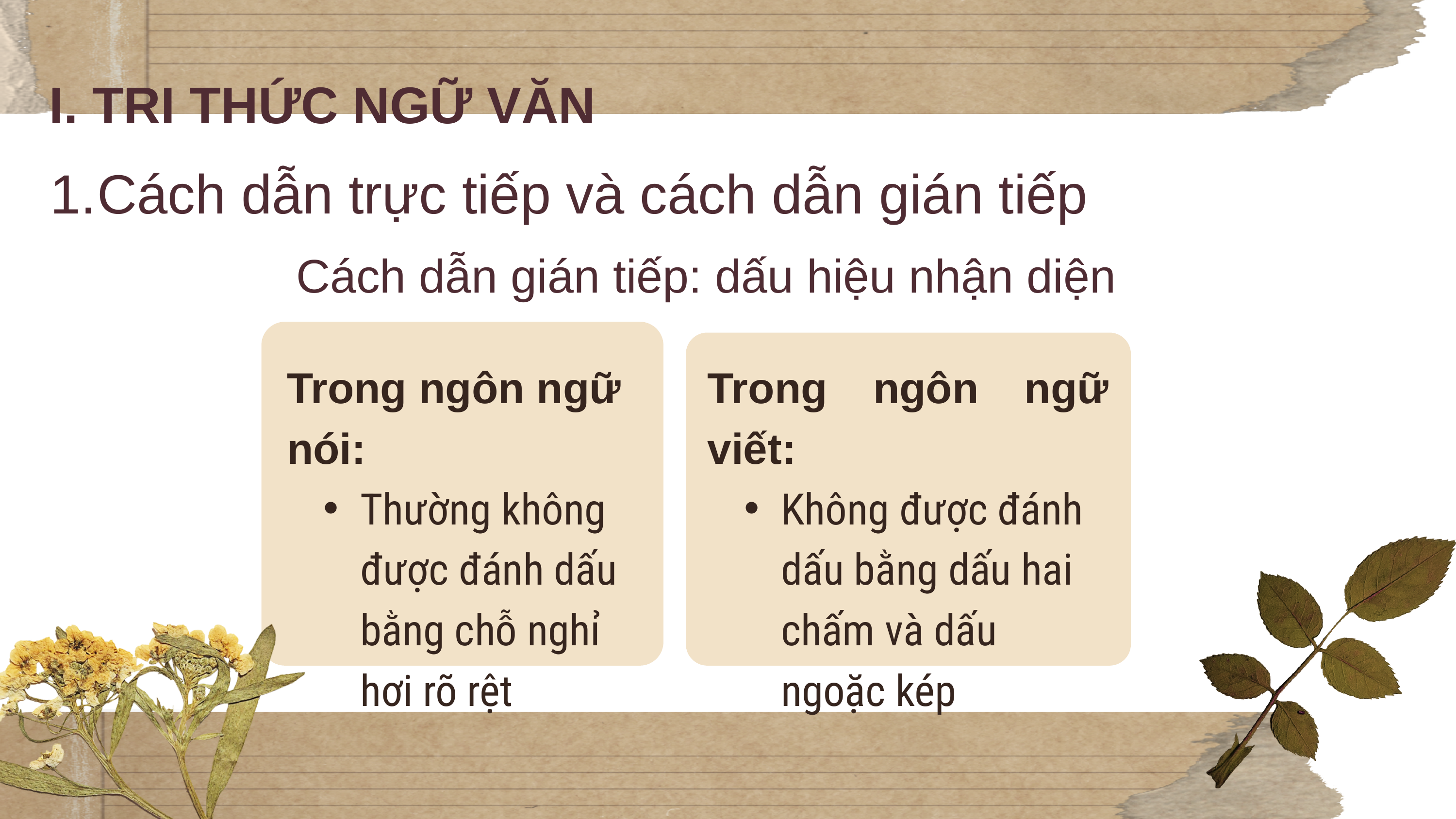

I. TRI THỨC NGỮ VĂN
Cách dẫn trực tiếp và cách dẫn gián tiếp
Cách dẫn gián tiếp: dấu hiệu nhận diện

Trong ngôn ngữ nói:
Thường không được đánh dấu bằng chỗ nghỉ hơi rõ rệt
Trong ngôn ngữ viết:
Không được đánh dấu bằng dấu hai chấm và dấu ngoặc kép